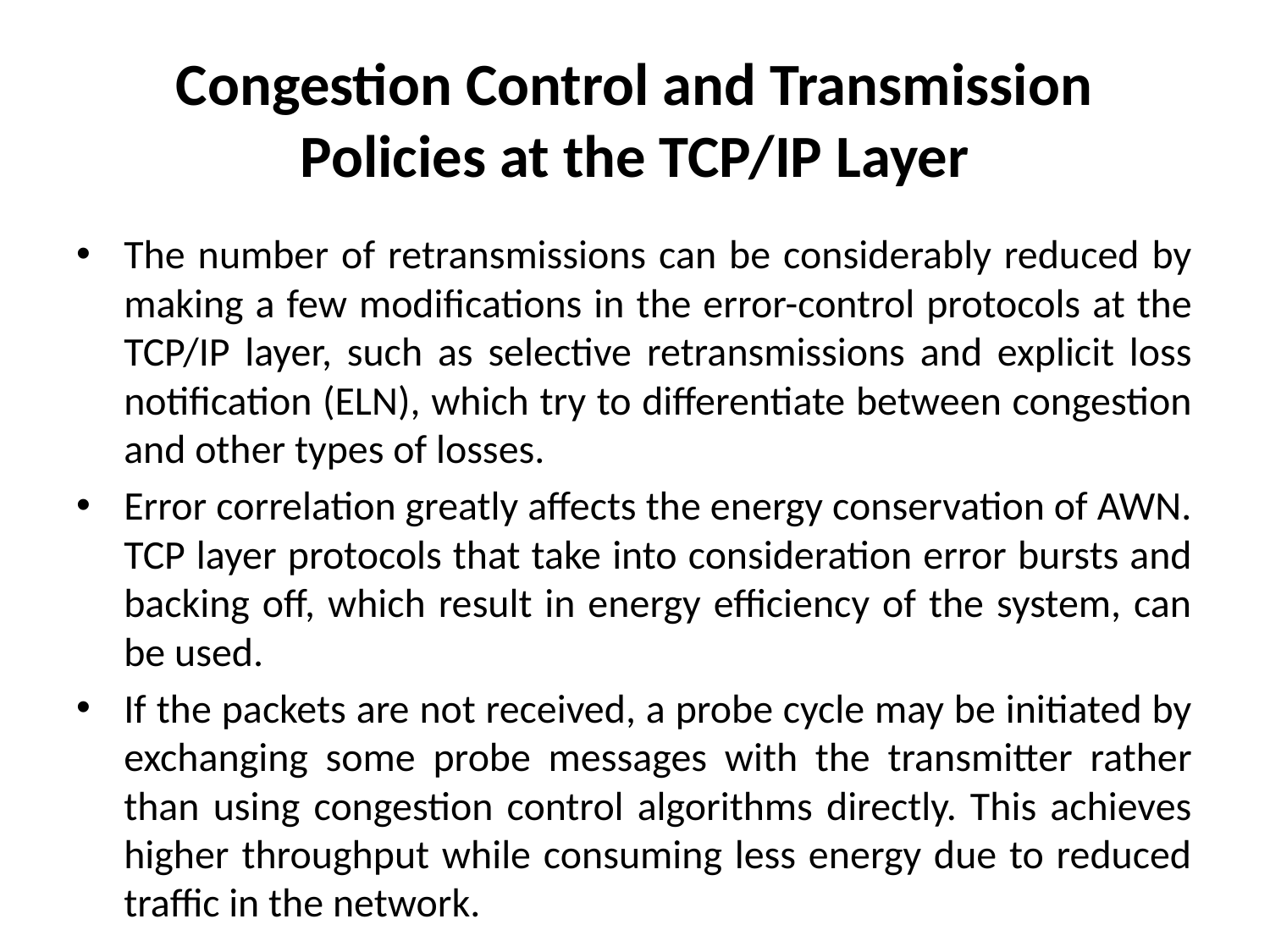

# Congestion Control and Transmission Policies at the TCP/IP Layer
The number of retransmissions can be considerably reduced by making a few modifications in the error-control protocols at the TCP/IP layer, such as selective retransmissions and explicit loss notification (ELN), which try to differentiate between congestion and other types of losses.
Error correlation greatly affects the energy conservation of AWN. TCP layer protocols that take into consideration error bursts and backing off, which result in energy efficiency of the system, can be used.
If the packets are not received, a probe cycle may be initiated by exchanging some probe messages with the transmitter rather than using congestion control algorithms directly. This achieves higher throughput while consuming less energy due to reduced traffic in the network.